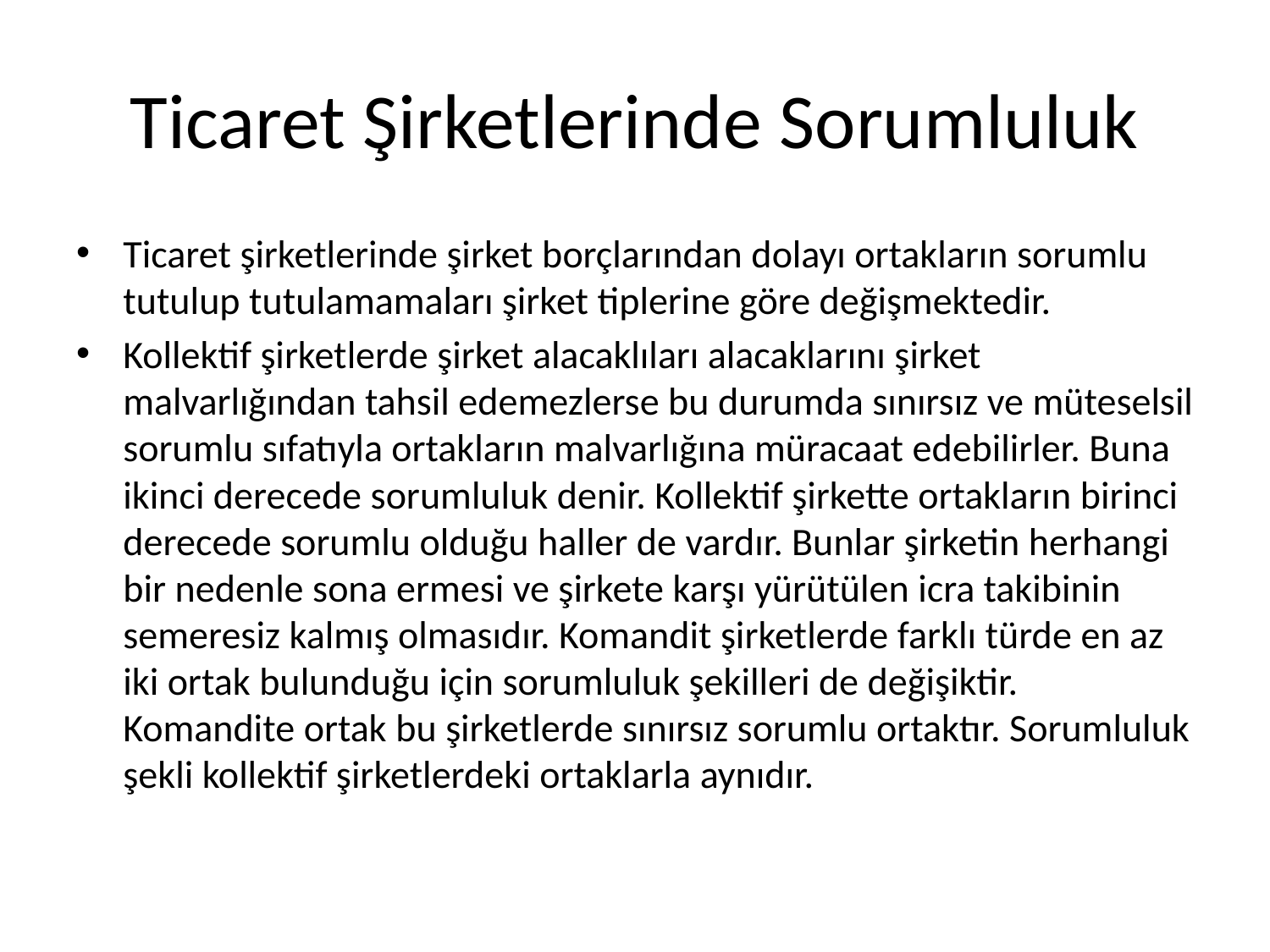

# Ticaret Şirketlerinde Sorumluluk
Ticaret şirketlerinde şirket borçlarından dolayı ortakların sorumlu tutulup tutulamamaları şirket tiplerine göre değişmektedir.
Kollektif şirketlerde şirket alacaklıları alacaklarını şirket malvarlığından tahsil edemezlerse bu durumda sınırsız ve müteselsil sorumlu sıfatıyla ortakların malvarlığına müracaat edebilirler. Buna ikinci derecede sorumluluk denir. Kollektif şirkette ortakların birinci derecede sorumlu olduğu haller de vardır. Bunlar şirketin herhangi bir nedenle sona ermesi ve şirkete karşı yürütülen icra takibinin semeresiz kalmış olmasıdır. Komandit şirketlerde farklı türde en az iki ortak bulunduğu için sorumluluk şekilleri de değişiktir. Komandite ortak bu şirketlerde sınırsız sorumlu ortaktır. Sorumluluk şekli kollektif şirketlerdeki ortaklarla aynıdır.